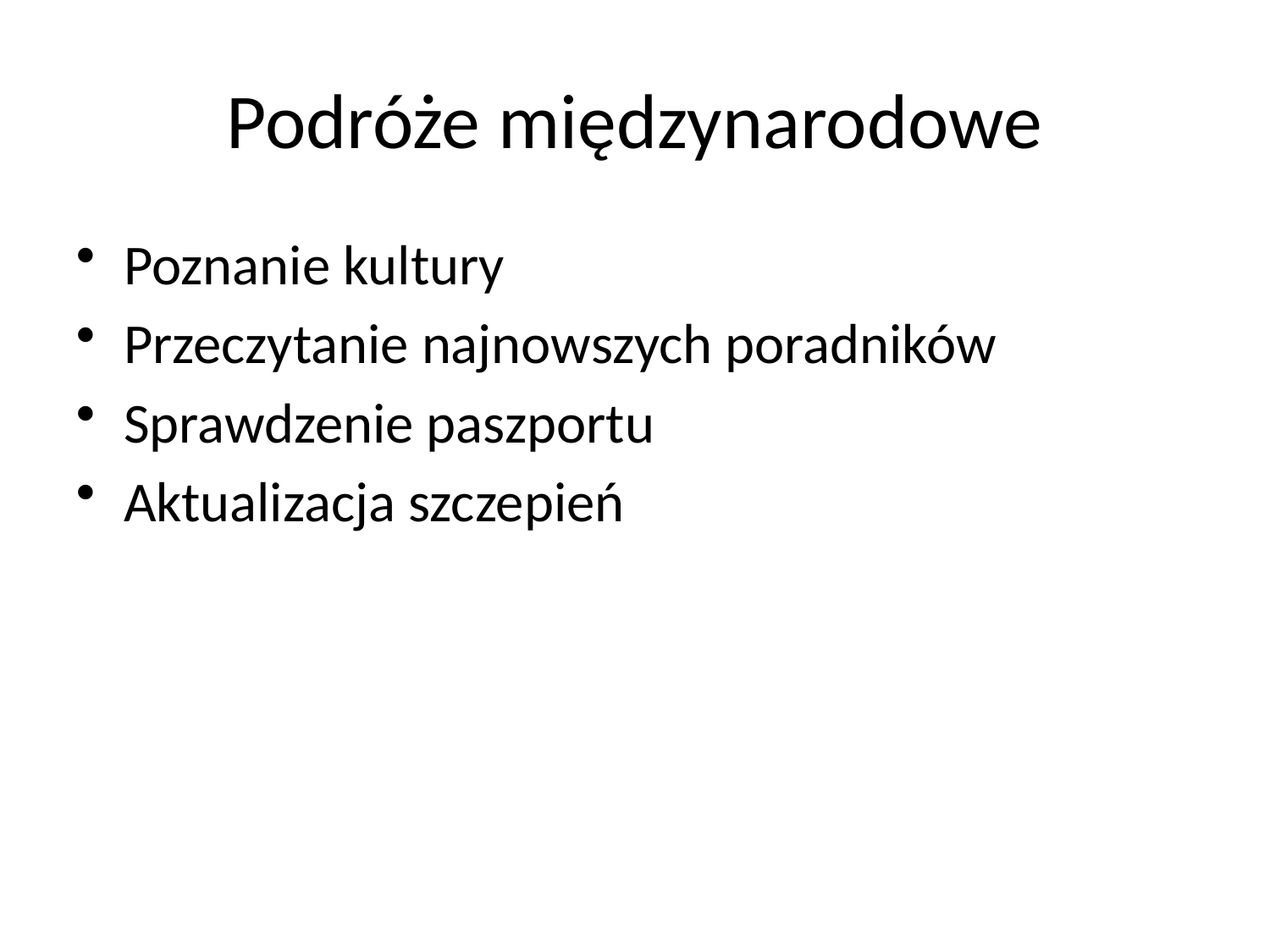

# Podróże międzynarodowe
Poznanie kultury
Przeczytanie najnowszych poradników
Sprawdzenie paszportu
Aktualizacja szczepień